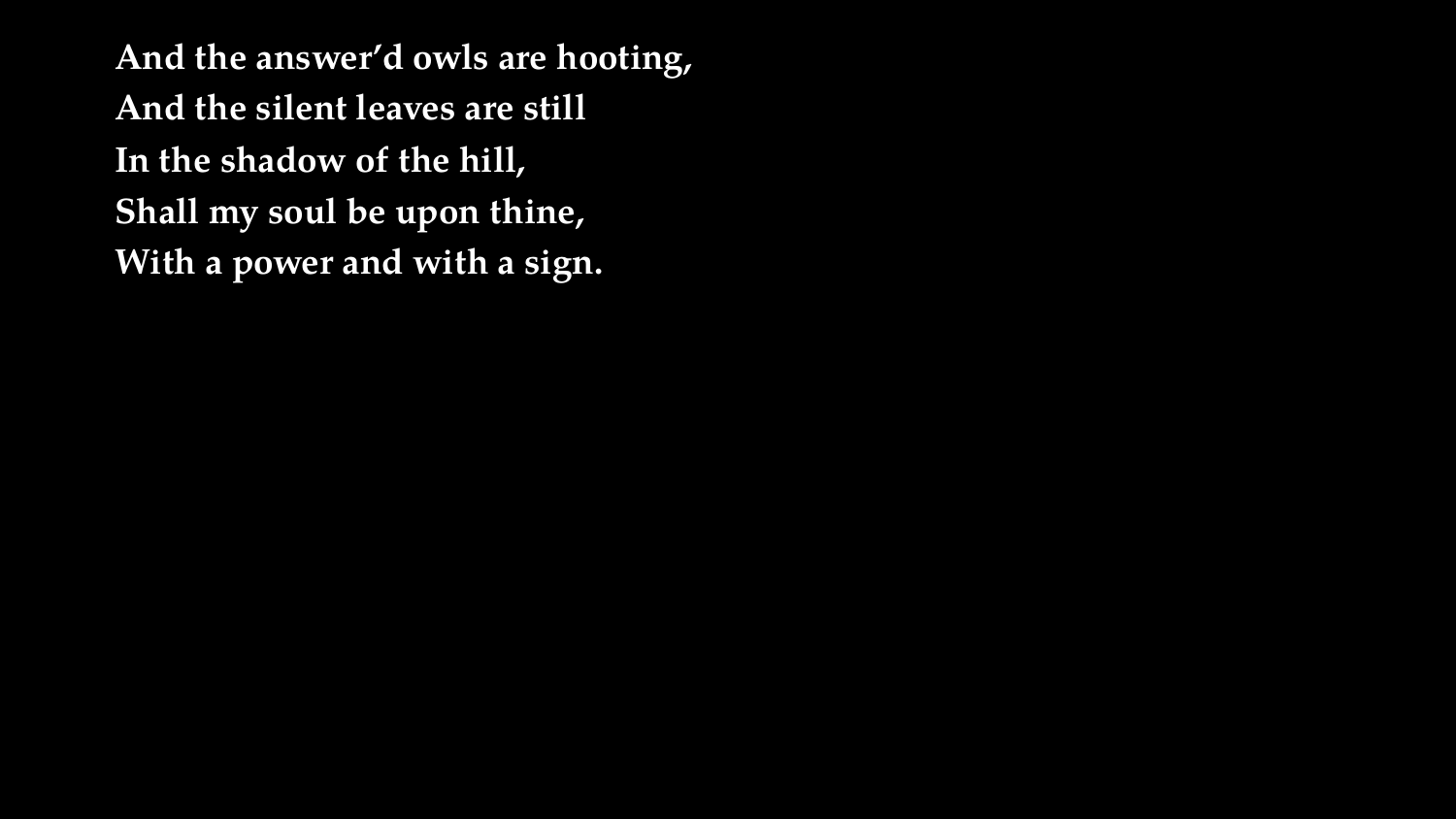

# And the answer’d owls are hooting, And the silent leaves are still In the shadow of the hill, Shall my soul be upon thine, With a power and with a sign.